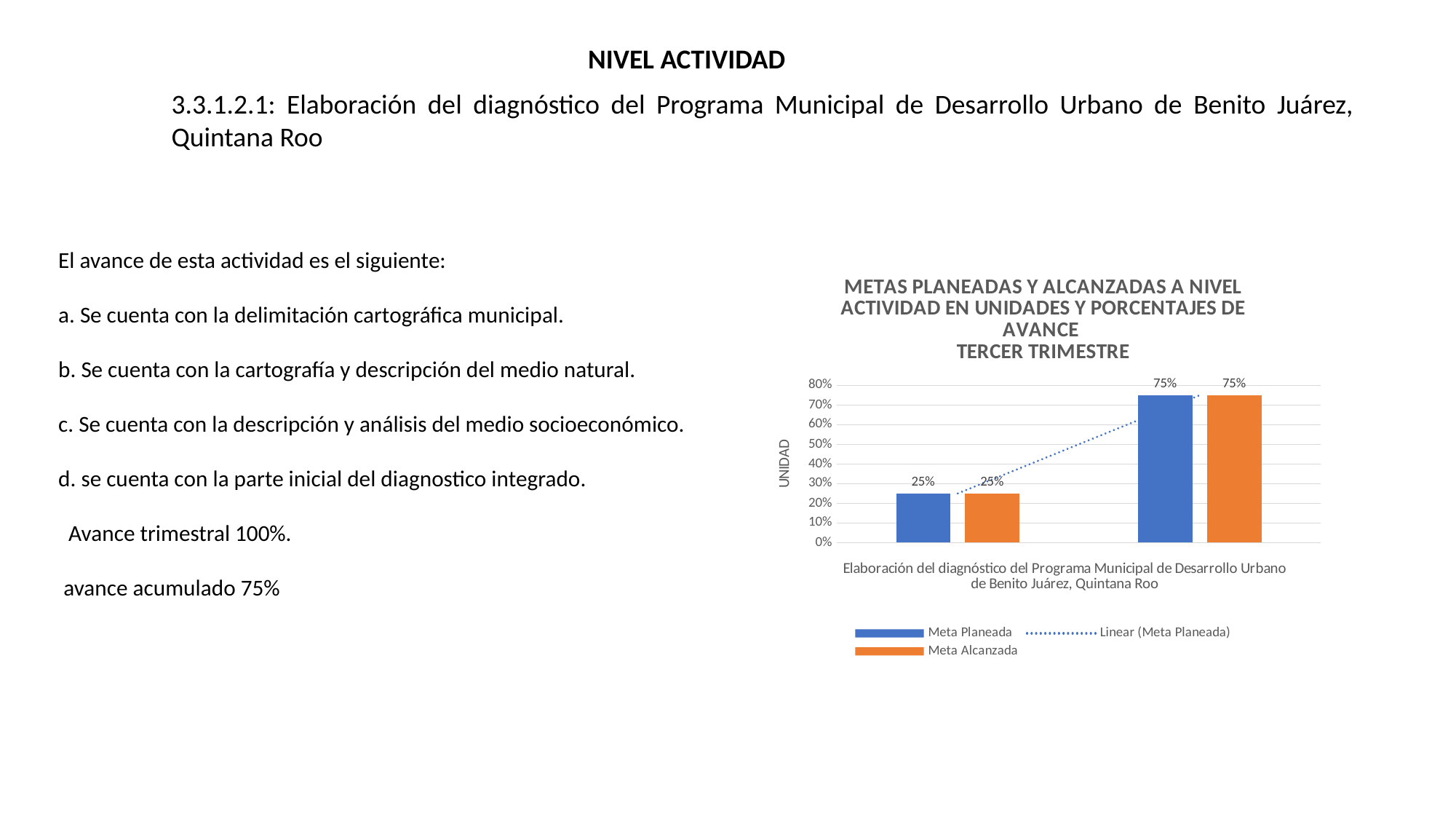

NIVEL ACTIVIDAD
3.3.1.2.1: Elaboración del diagnóstico del Programa Municipal de Desarrollo Urbano de Benito Juárez, Quintana Roo
El avance de esta actividad es el siguiente:

a. Se cuenta con la delimitación cartográfica municipal.

b. Se cuenta con la cartografía y descripción del medio natural.

c. Se cuenta con la descripción y análisis del medio socioeconómico.

d. se cuenta con la parte inicial del diagnostico integrado.

  Avance trimestral 100%.

 avance acumulado 75%

### Chart: METAS PLANEADAS Y ALCANZADAS A NIVEL ACTIVIDAD EN UNIDADES Y PORCENTAJES DE AVANCE
TERCER TRIMESTRE

| Category | Meta Planeada | Meta Alcanzada |
|---|---|---|